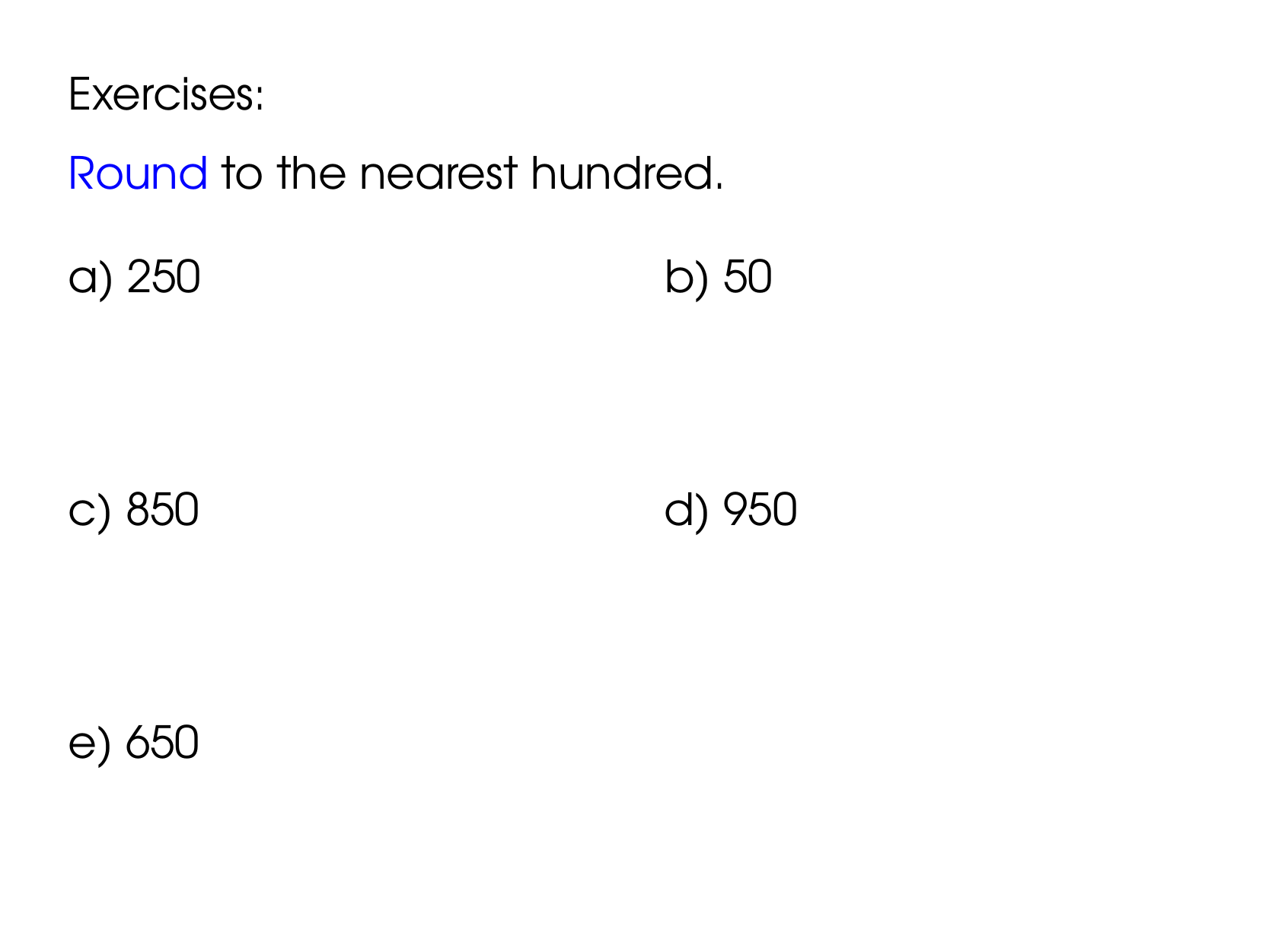

Exercises:
Round to the nearest hundred.
a) 250
b) 50
c) 850
d) 950
e) 650